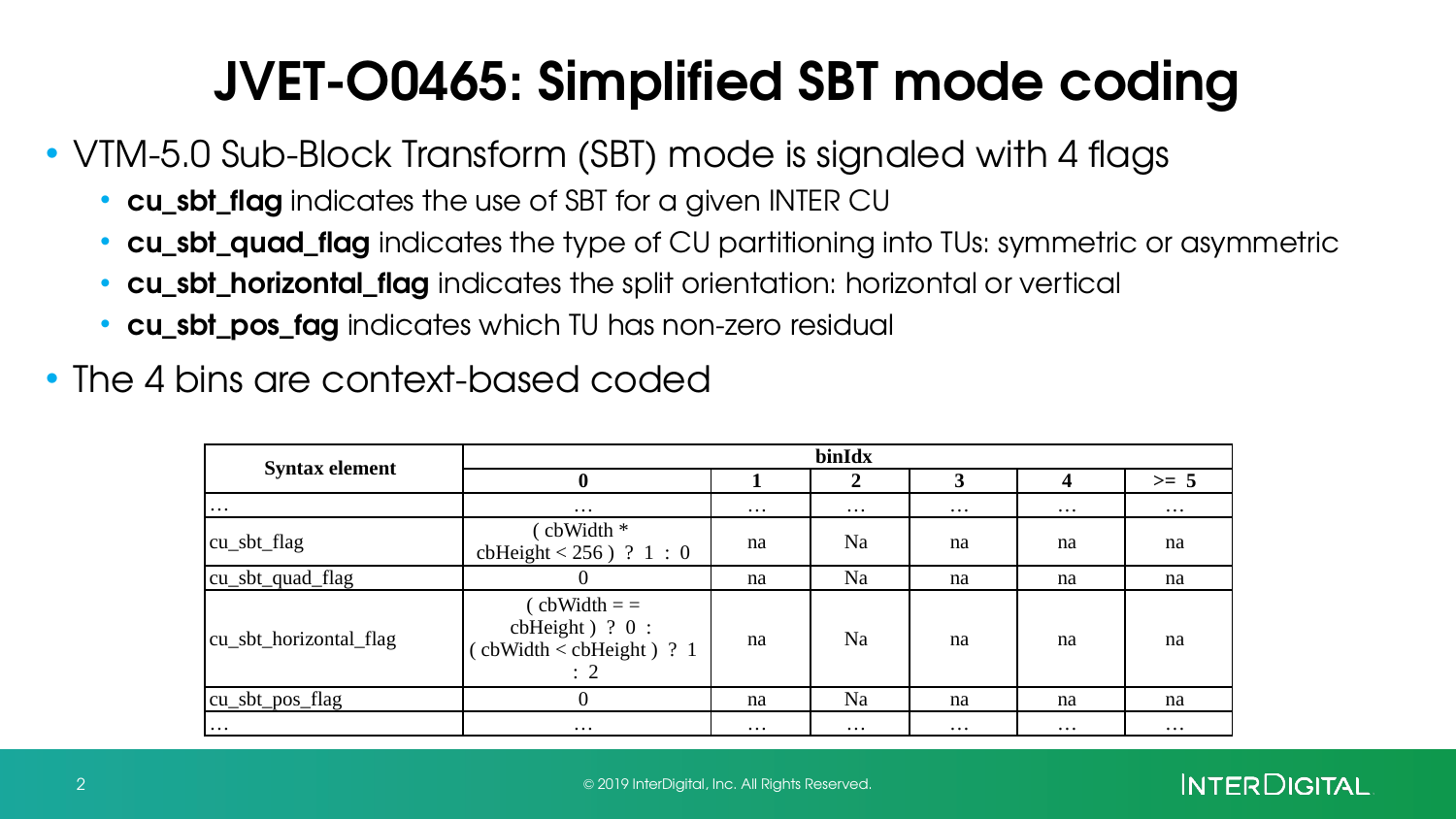

# JVET-O0465: Simplified SBT mode coding
VTM-5.0 Sub-Block Transform (SBT) mode is signaled with 4 flags
cu_sbt_flag indicates the use of SBT for a given INTER CU
cu_sbt_quad_flag indicates the type of CU partitioning into TUs: symmetric or asymmetric
cu_sbt_horizontal_flag indicates the split orientation: horizontal or vertical
cu_sbt_pos_fag indicates which TU has non-zero residual
The 4 bins are context-based coded
| Syntax element | binIdx |  |  |  |  |  |
| --- | --- | --- | --- | --- | --- | --- |
|  | 0 | 1 | 2 | 3 | 4 | >= 5 |
| … | … | … | … | … | … | … |
| cu\_sbt\_flag | ( cbWidth \*  cbHeight < 256 ) ? 1 : 0 | na | Na | na | na | na |
| cu\_sbt\_quad\_flag | 0 | na | Na | na | na | na |
| cu\_sbt\_horizontal\_flag | ( cbWidth = = cbHeight ) ? 0 : ( cbWidth < cbHeight ) ? 1 : 2 | na | Na | na | na | na |
| cu\_sbt\_pos\_flag | 0 | na | Na | na | na | na |
| … | … | … | … | … | … | … |
2
© 2019 InterDigital, Inc. All Rights Reserved.